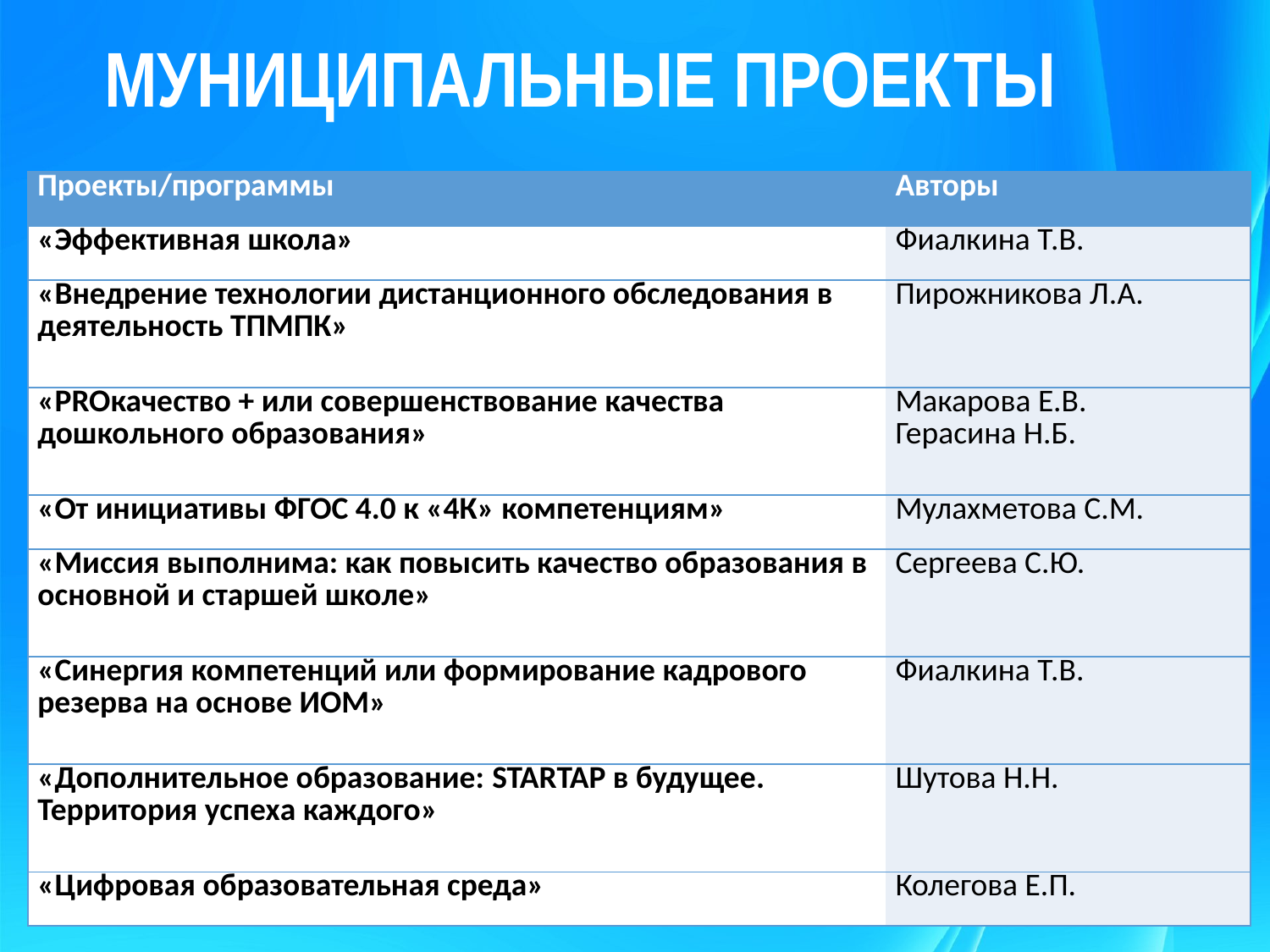

# МУНИЦИПАЛЬНЫЕ ПРОЕКТЫ
| Проекты/программы | Авторы |
| --- | --- |
| «Эффективная школа» | Фиалкина Т.В. |
| «Внедрение технологии дистанционного обследования в деятельность ТПМПК» | Пирожникова Л.А. |
| «PROкачество + или совершенствование качества дошкольного образования» | Макарова Е.В. Герасина Н.Б. |
| «От инициативы ФГОС 4.0 к «4К» компетенциям» | Мулахметова С.М. |
| «Миссия выполнима: как повысить качество образования в основной и старшей школе» | Сергеева С.Ю. |
| «Синергия компетенций или формирование кадрового резерва на основе ИОМ» | Фиалкина Т.В. |
| «Дополнительное образование: STARTAP в будущее. Территория успеха каждого» | Шутова Н.Н. |
| «Цифровая образовательная среда» | Колегова Е.П. |